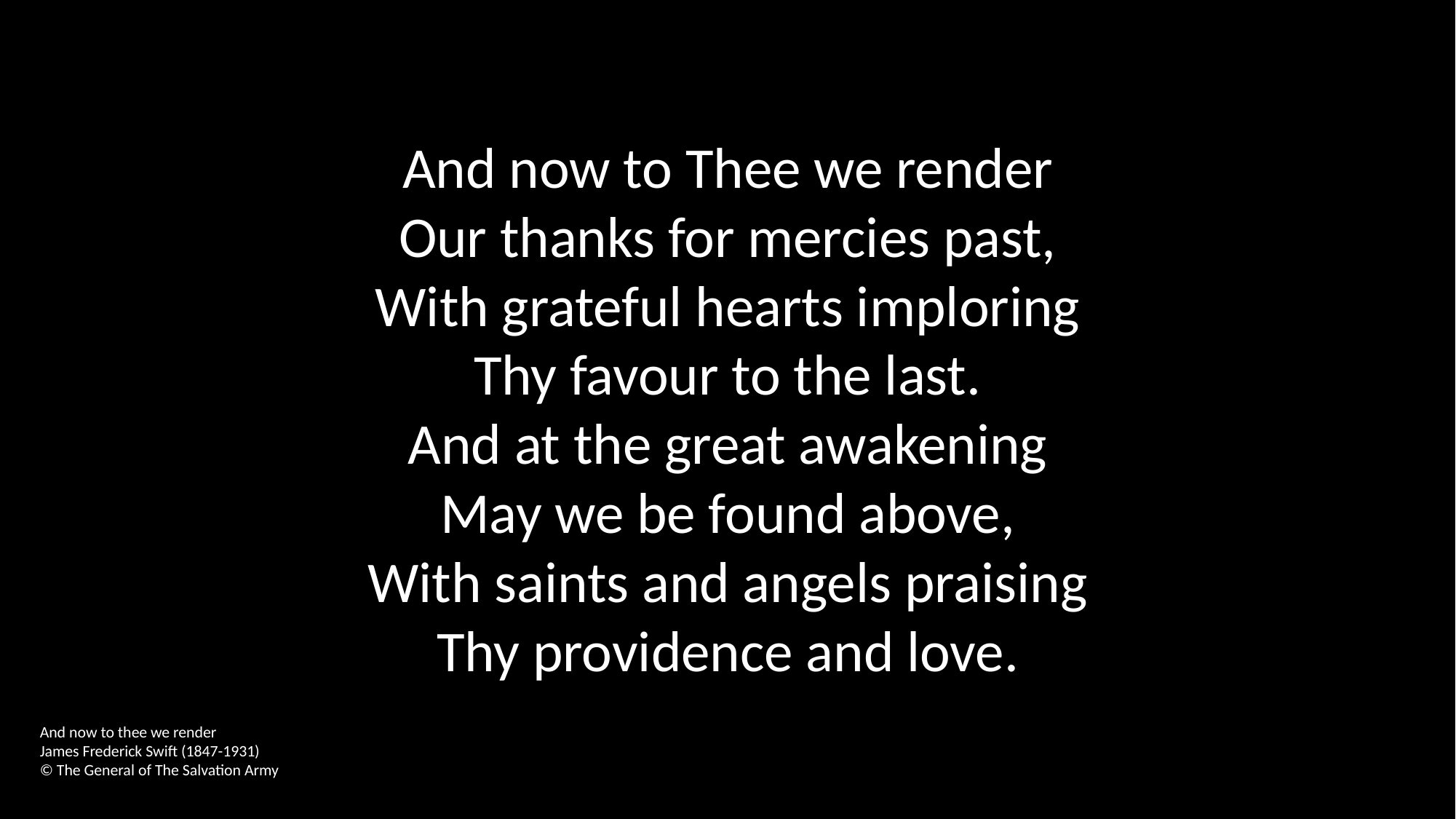

And now to Thee we render
Our thanks for mercies past,
With grateful hearts imploring
Thy favour to the last.
And at the great awakening
May we be found above,
With saints and angels praising
Thy providence and love.
And now to thee we render
James Frederick Swift (1847-1931)
© The General of The Salvation Army